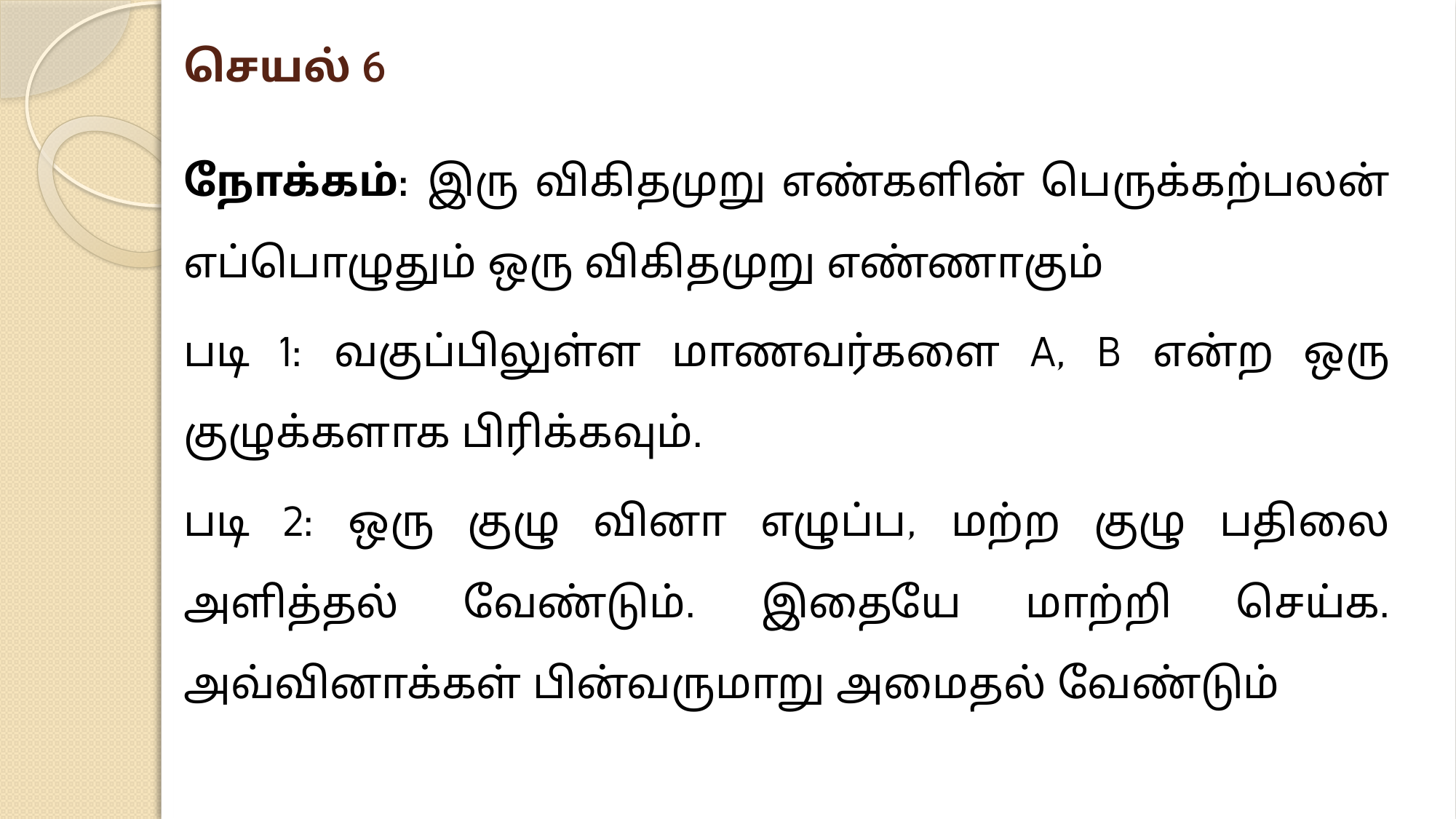

# செயல் 6
நோக்கம்: இரு விகிதமுறு எண்களின் பெருக்கற்பலன் எப்பொழுதும் ஒரு விகிதமுறு எண்ணாகும்
படி 1: வகுப்பிலுள்ள மாணவர்களை A, B என்ற ஒரு குழுக்களாக பிரிக்கவும்.
படி 2: ஒரு குழு வினா எழுப்ப, மற்ற குழு பதிலை அளித்தல் வேண்டும். இதையே மாற்றி செய்க. அவ்வினாக்கள் பின்வருமாறு அமைதல் வேண்டும்